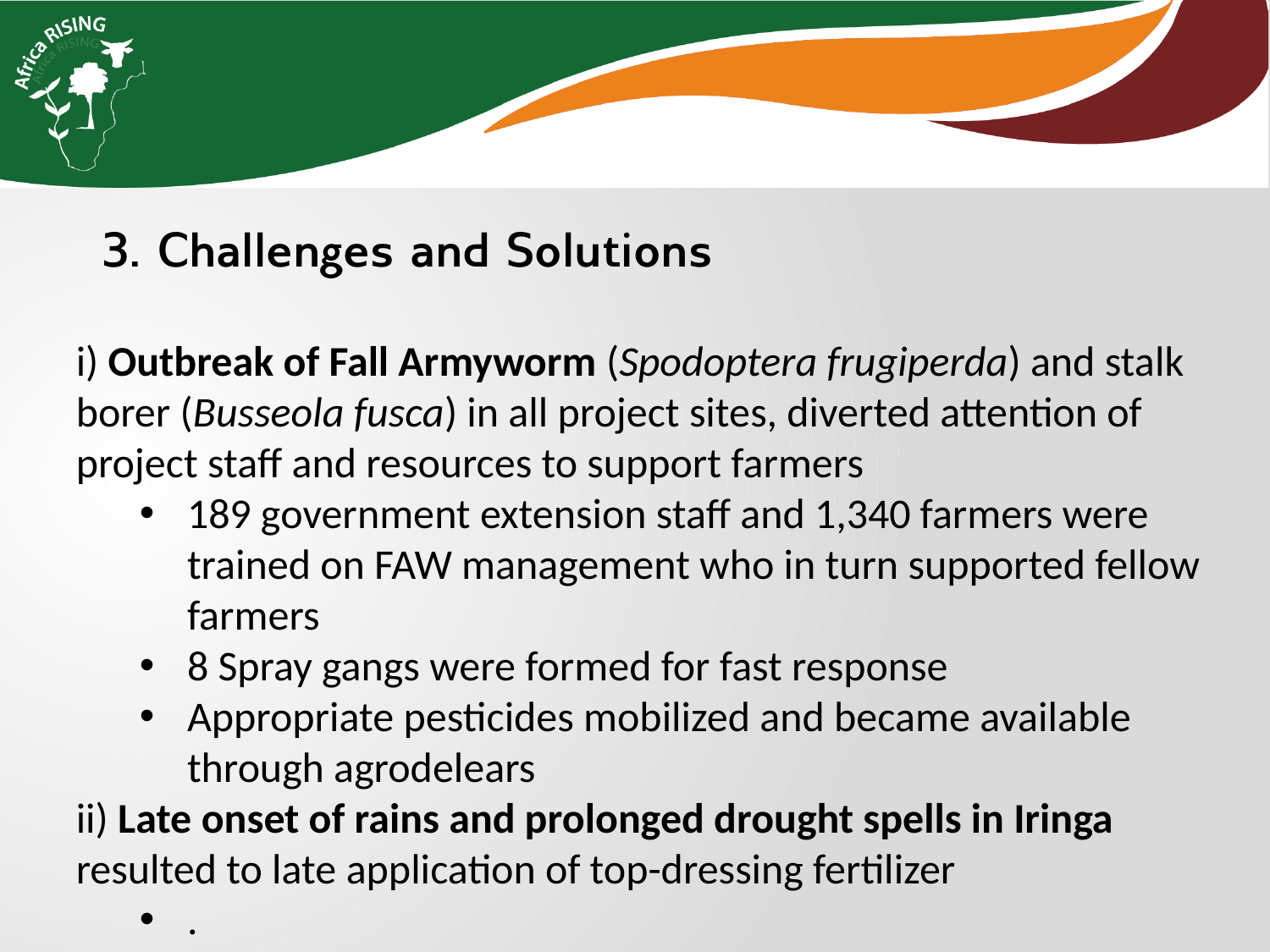

3. Challenges and Solutions
i) Outbreak of Fall Armyworm (Spodoptera frugiperda) and stalk borer (Busseola fusca) in all project sites, diverted attention of project staff and resources to support farmers
189 government extension staff and 1,340 farmers were trained on FAW management who in turn supported fellow farmers
8 Spray gangs were formed for fast response
Appropriate pesticides mobilized and became available through agrodelears
ii) Late onset of rains and prolonged drought spells in Iringa resulted to late application of top-dressing fertilizer
.